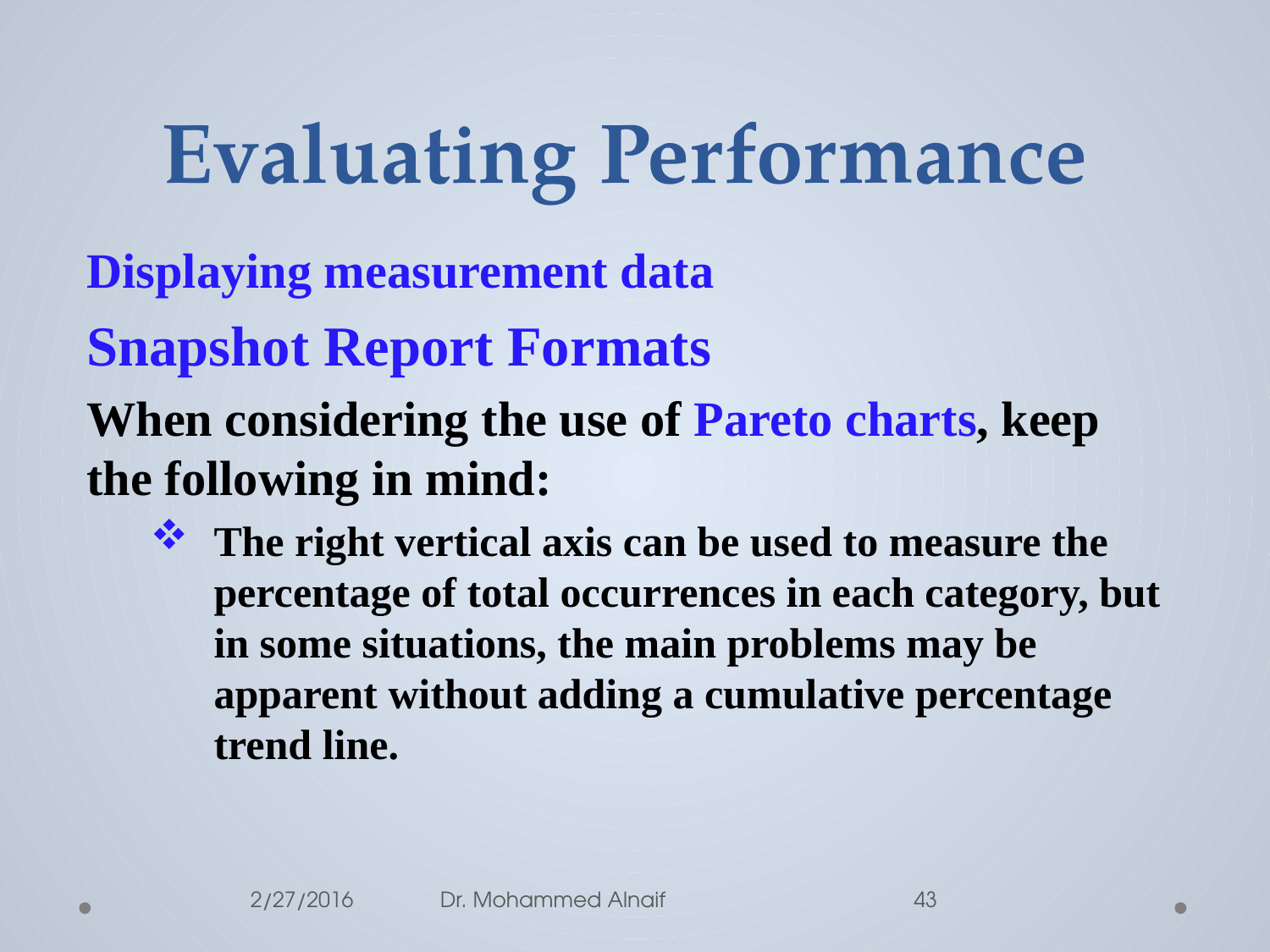

# Evaluating Performance
Displaying measurement data
Snapshot Report Formats
When considering the use of Pareto charts, keep the following in mind:
The right vertical axis can be used to measure the percentage of total occurrences in each category, but in some situations, the main problems may be apparent without adding a cumulative percentage trend line.
2/27/2016
Dr. Mohammed Alnaif
43